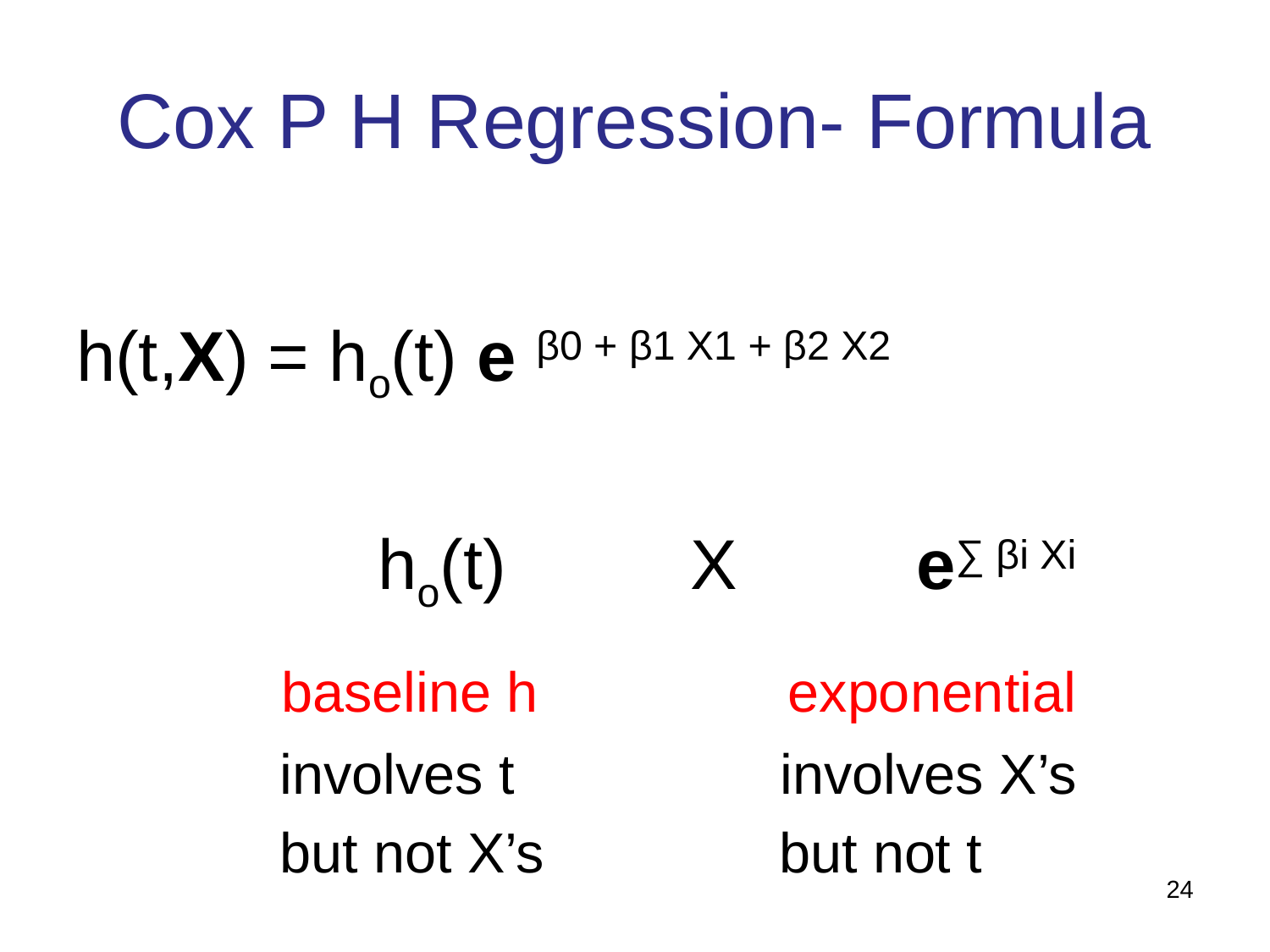

# Cox P H Regression- Formula

h(t,X) = ho(t) e β0 + β1 X1 + β2 X2

			ho(t) 	   X	        e∑ βi Xi

	        baseline h                exponential
             involves t                 involves X’s
             but not X’s               but not t
24